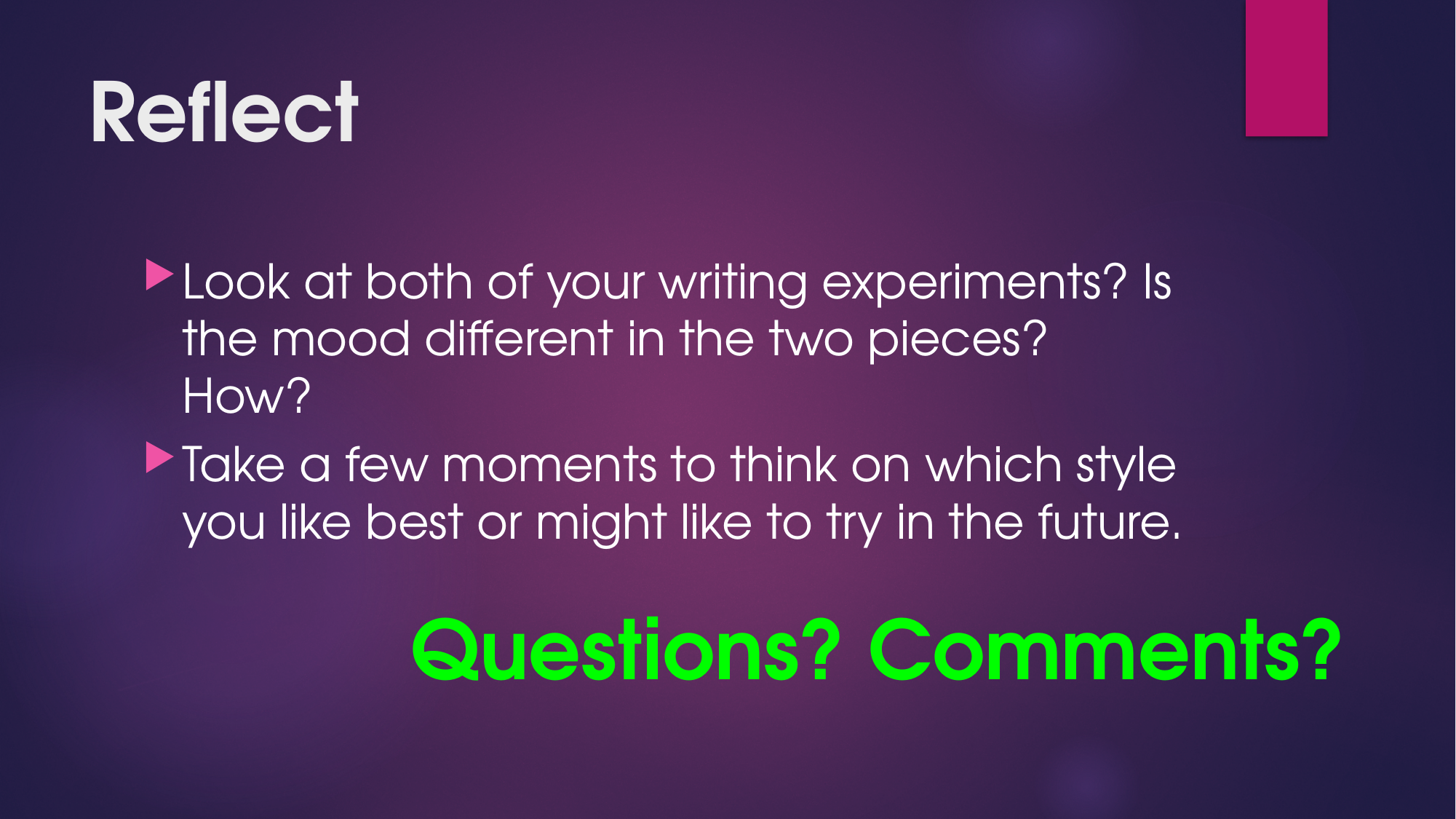

# Reflect
Look at both of your writing experiments? Is the mood different in the two pieces? How?
Take a few moments to think on which style you like best or might like to try in the future.

Questions? Comments?